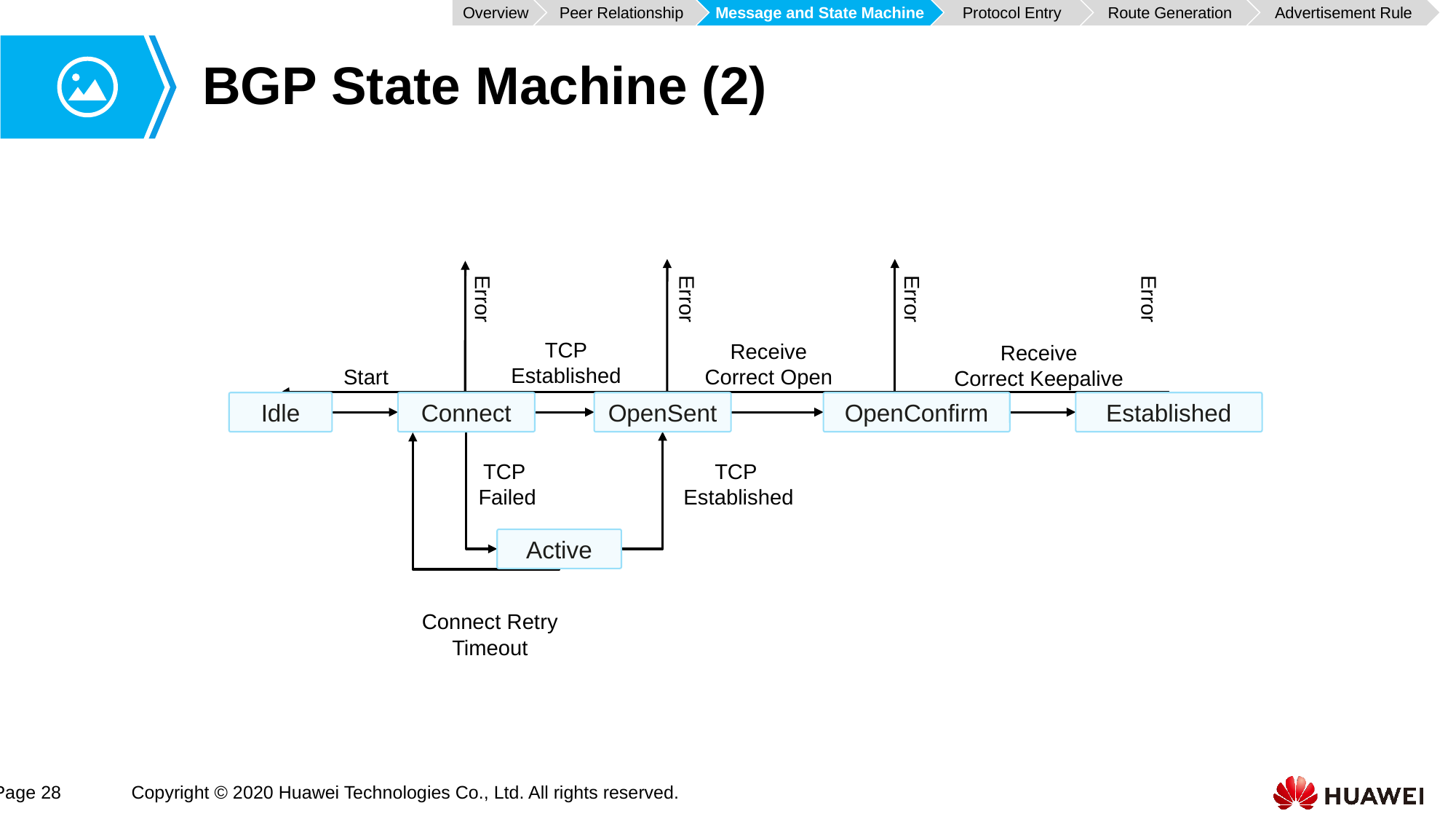

Overview
Peer Relationship
Message and State Machine
Protocol Entry
Route Generation
Advertisement Rule
# BGP State Machine (2)
Error
Error
Error
Error
TCP
Established
Receive
Correct Open
Receive
Correct Keepalive
Start
Idle
Connect
OpenSent
OpenConfirm
Established
TCP
Failed
TCP
Established
Active
Connect Retry
Timeout